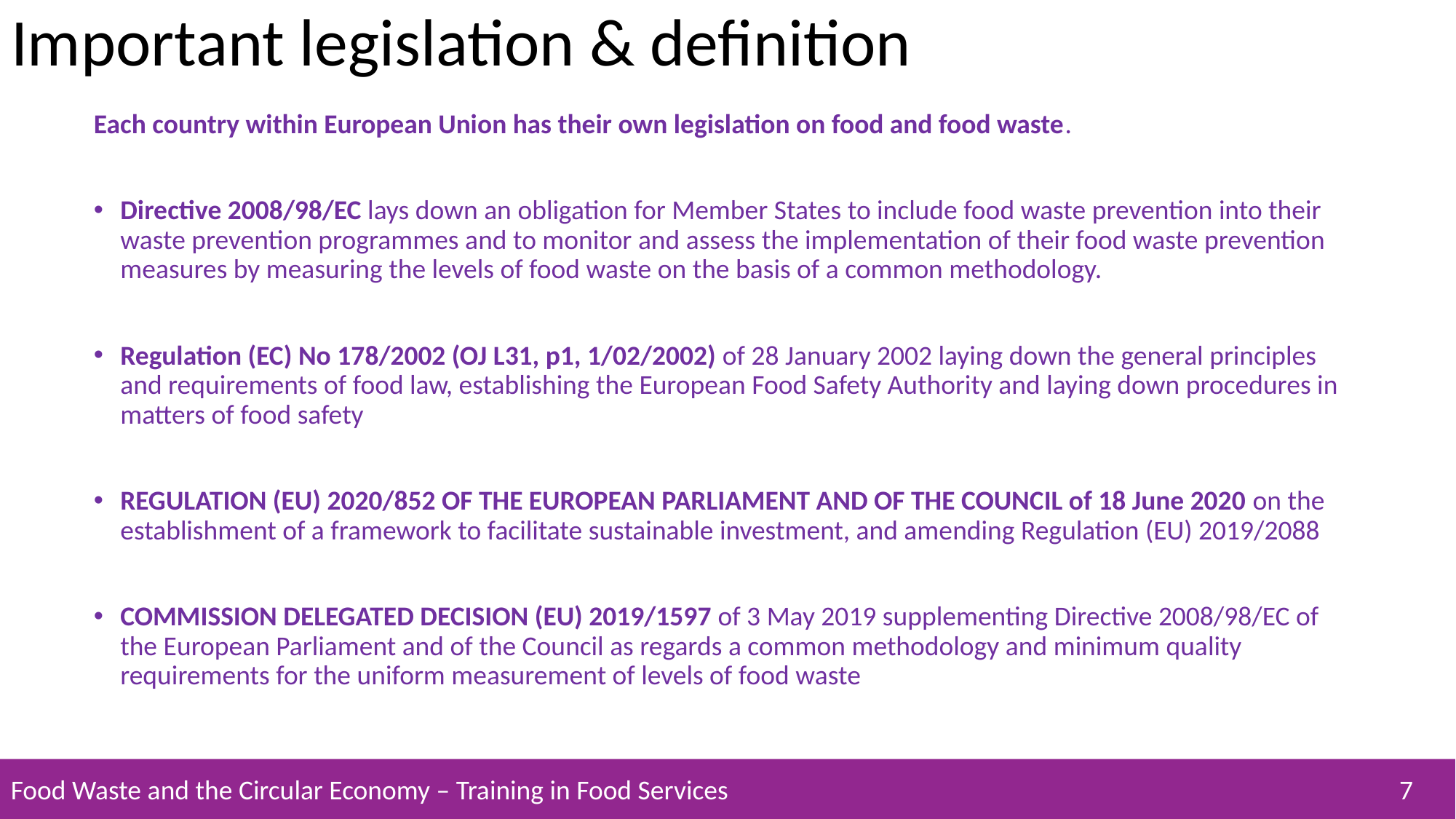

# Important legislation & definition
Each country within European Union has their own legislation on food and food waste.

Directive 2008/98/EC lays down an obligation for Member States to include food waste prevention into their waste prevention programmes and to monitor and assess the implementation of their food waste prevention measures by measuring the levels of food waste on the basis of a common methodology.

Regulation (EC) No 178/2002 (OJ L31, p1, 1/02/2002) of 28 January 2002 laying down the general principles and requirements of food law, establishing the European Food Safety Authority and laying down procedures in matters of food safety

REGULATION (EU) 2020/852 OF THE EUROPEAN PARLIAMENT AND OF THE COUNCIL of 18 June 2020 on the establishment of a framework to facilitate sustainable investment, and amending Regulation (EU) 2019/2088

COMMISSION DELEGATED DECISION (EU) 2019/1597 of 3 May 2019 supplementing Directive 2008/98/EC of the European Parliament and of the Council as regards a common methodology and minimum quality requirements for the uniform measurement of levels of food waste